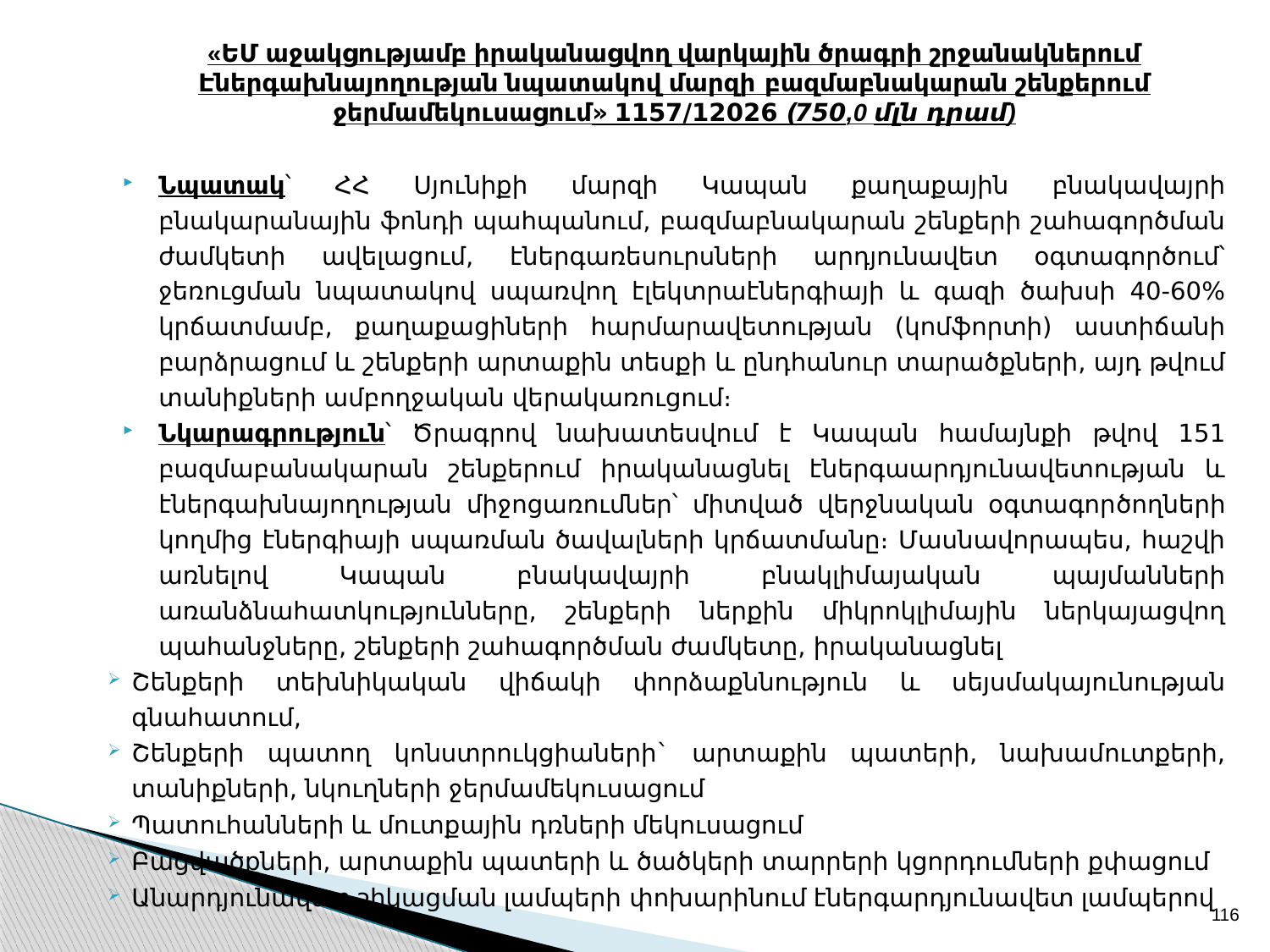

«ԵՄ աջակցությամբ իրականացվող վարկային ծրագրի շրջանակներում Էներգախնայողության նպատակով մարզի բազմաբնակարան շենքերում ջերմամեկուսացում» 1157/12026 (750,0 մլն դրամ)

Նպատակ՝ ՀՀ Սյունիքի մարզի Կապան քաղաքային բնակավայրի բնակարանային ֆոնդի պահպանում, բազմաբնակարան շենքերի շահագործման ժամկետի ավելացում, էներգառեսուրսների արդյունավետ օգտագործում՝ ջեռուցման նպատակով սպառվող էլեկտրաէներգիայի և գազի ծախսի 40-60% կրճատմամբ, քաղաքացիների հարմարավետության (կոմֆորտի) աստիճանի բարձրացում և շենքերի արտաքին տեսքի և ընդհանուր տարածքների, այդ թվում տանիքների ամբողջական վերակառուցում։
Նկարագրություն՝ Ծրագրով նախատեսվում է Կապան համայնքի թվով 151 բազմաբանակարան շենքերում իրականացնել էներգաարդյունավետության և էներգախնայողության միջոցառումներ՝ միտված վերջնական օգտագոր­ծողների կողմից էներգիայի սպառման ծավալների կրճատմանը։ Մասնավորապես, հաշվի առնելով Կապան բնակավայրի բնակլիմայական պայմանների առանձնահատկությունները, շենքերի ներքին միկրոկլիմային ներկայացվող պահանջները, շենքերի շահագործման ժամկետը, իրականացնել
Շենքերի տեխնիկական վիճակի փորձաքննություն և սեյսմակայունության գնահատում,
Շենքերի պատող կոնստրուկցիաների` արտաքին պատերի, նախամուտքերի, տանիքների, նկուղների ջերմամեկուսացում
Պատուհանների և մուտքային դռների մեկուսացում
Բացվածքների, արտաքին պատերի և ծածկերի տարրերի կցորդումների քփացում
Անարդյունավետ շիկացման լամպերի փոխարինում էներգարդյունավետ լամպերով
116